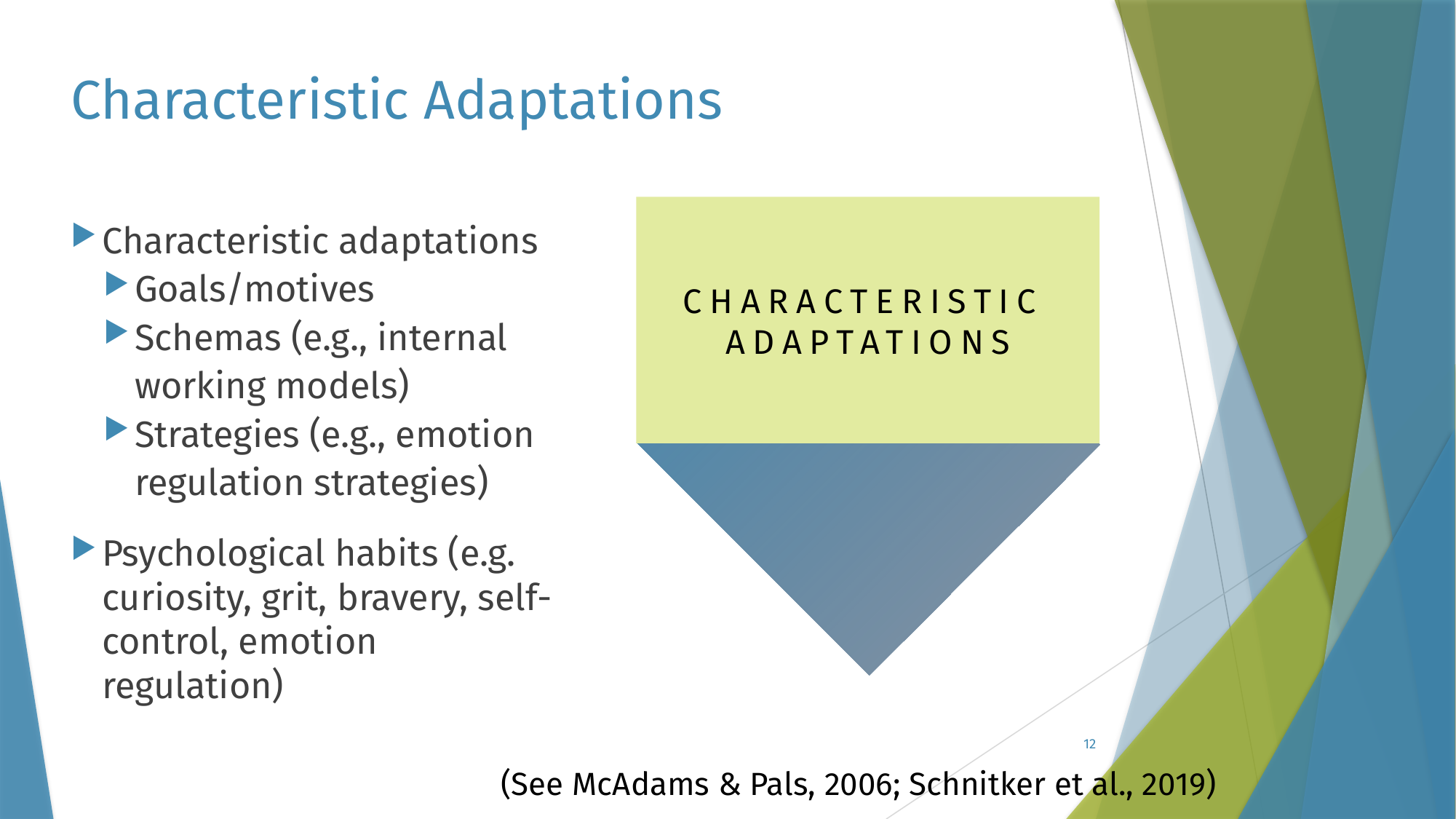

# Characteristic Adaptations
CHARACTERISTIC
ADAPTATIONS
Characteristic adaptations
Goals/motives
Schemas (e.g., internal working models)
Strategies (e.g., emotion regulation strategies)
Psychological habits (e.g. curiosity, grit, bravery, self-control, emotion regulation)

12
(See McAdams & Pals, 2006; Schnitker et al., 2019)